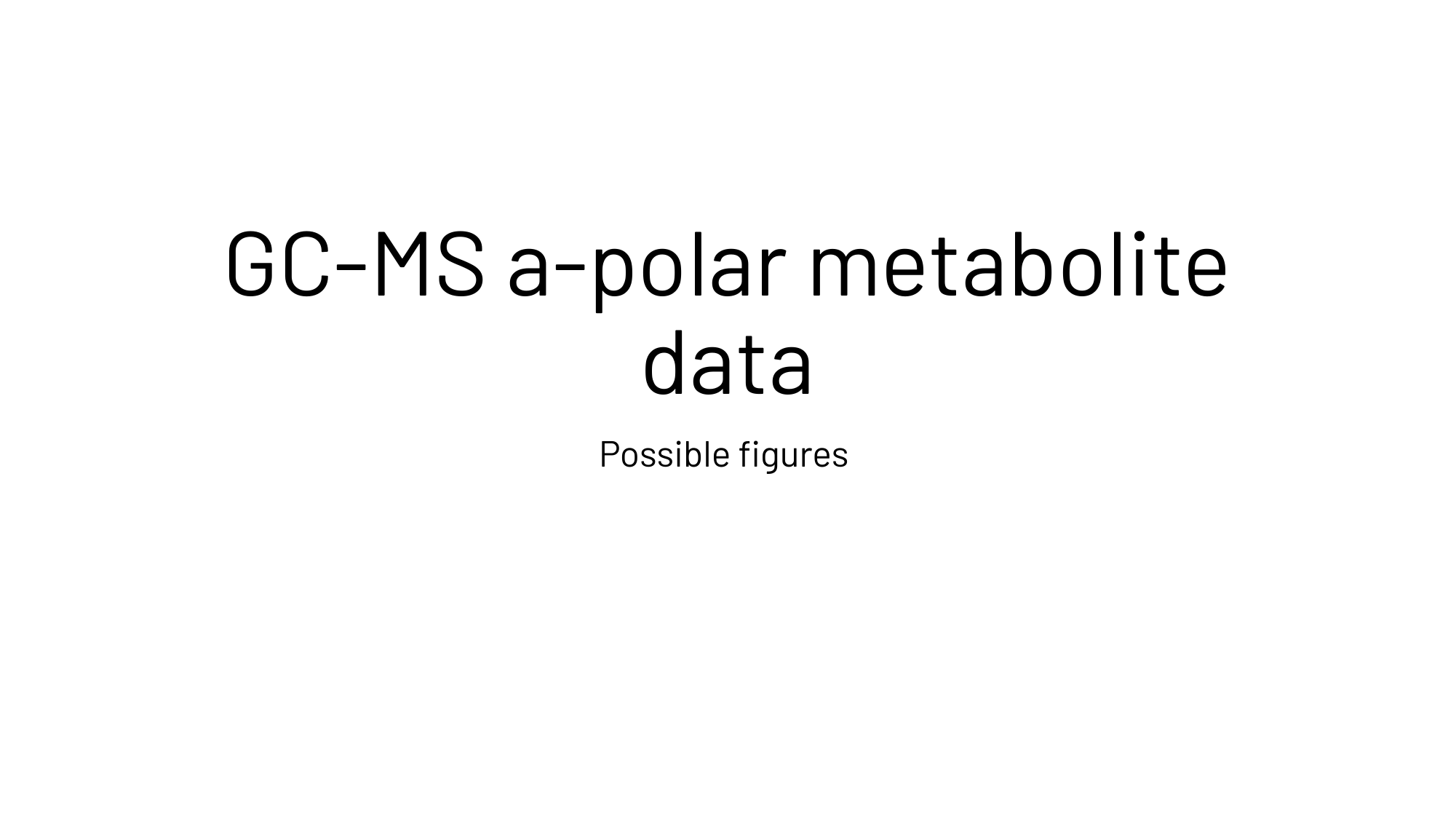

# GC-MS a-polar metabolite data
Possible figures